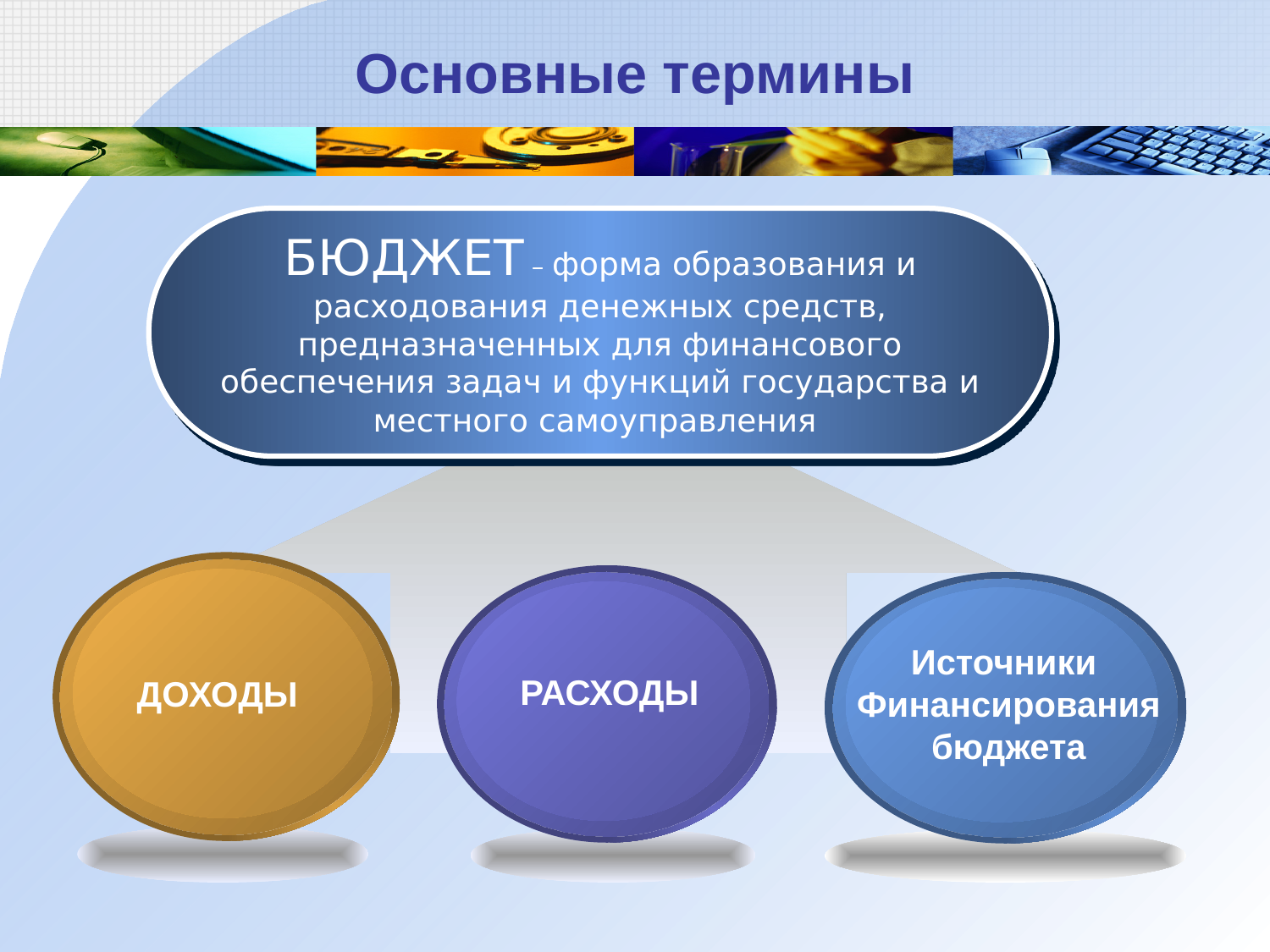

# Основные термины
БЮДЖЕТ – форма образования и расходования денежных средств, предназначенных для финансового обеспечения задач и функций государства и местного самоуправления

ДОХОДЫ

РАСХОДЫ

Источники
Финансирования бюджета